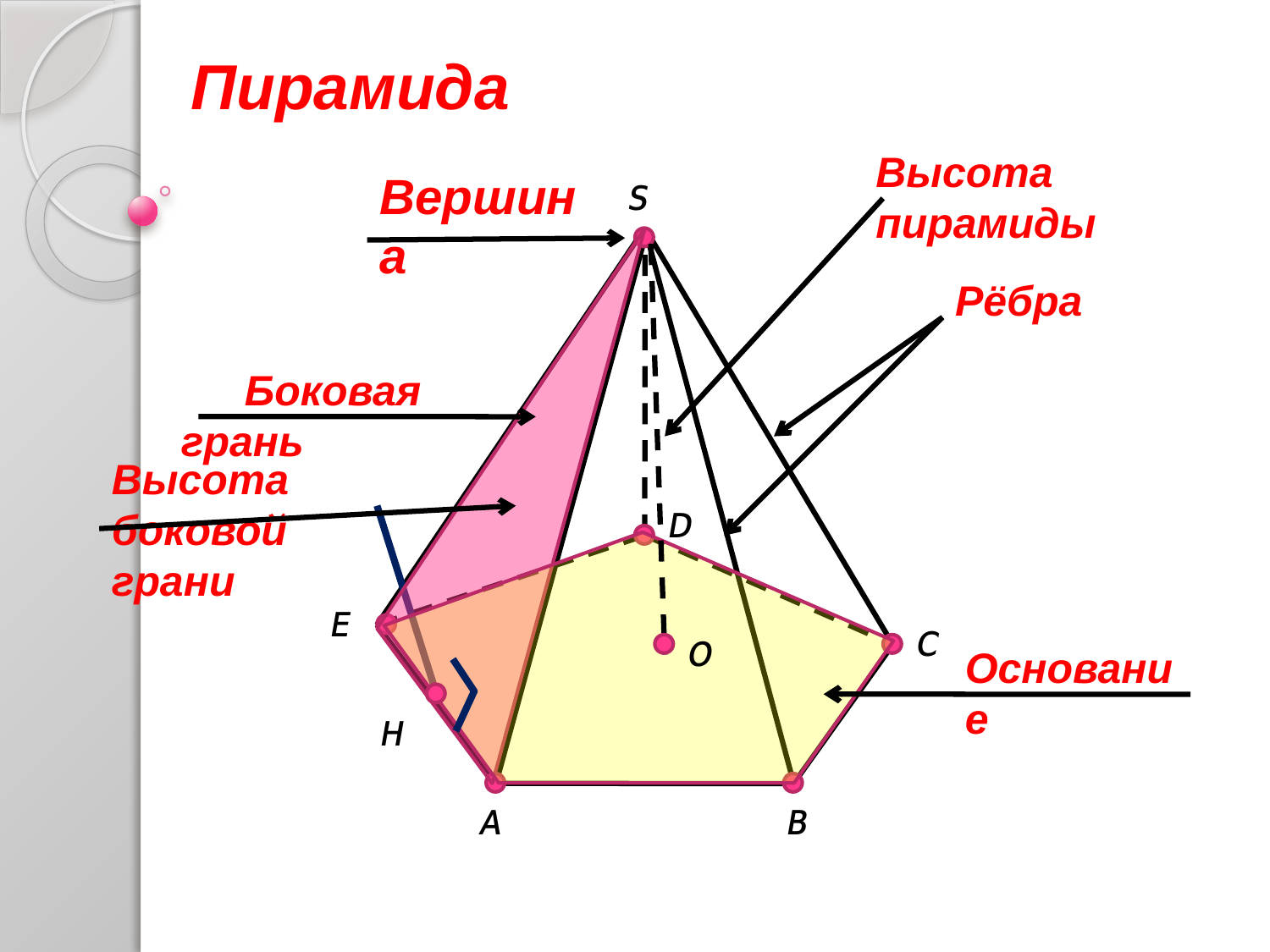

Пирамида
Высота пирамиды
Вершина
S

Рёбра
     Боковая грань
Высота боковой грани
D

E

C
O

Основание

H

A
B